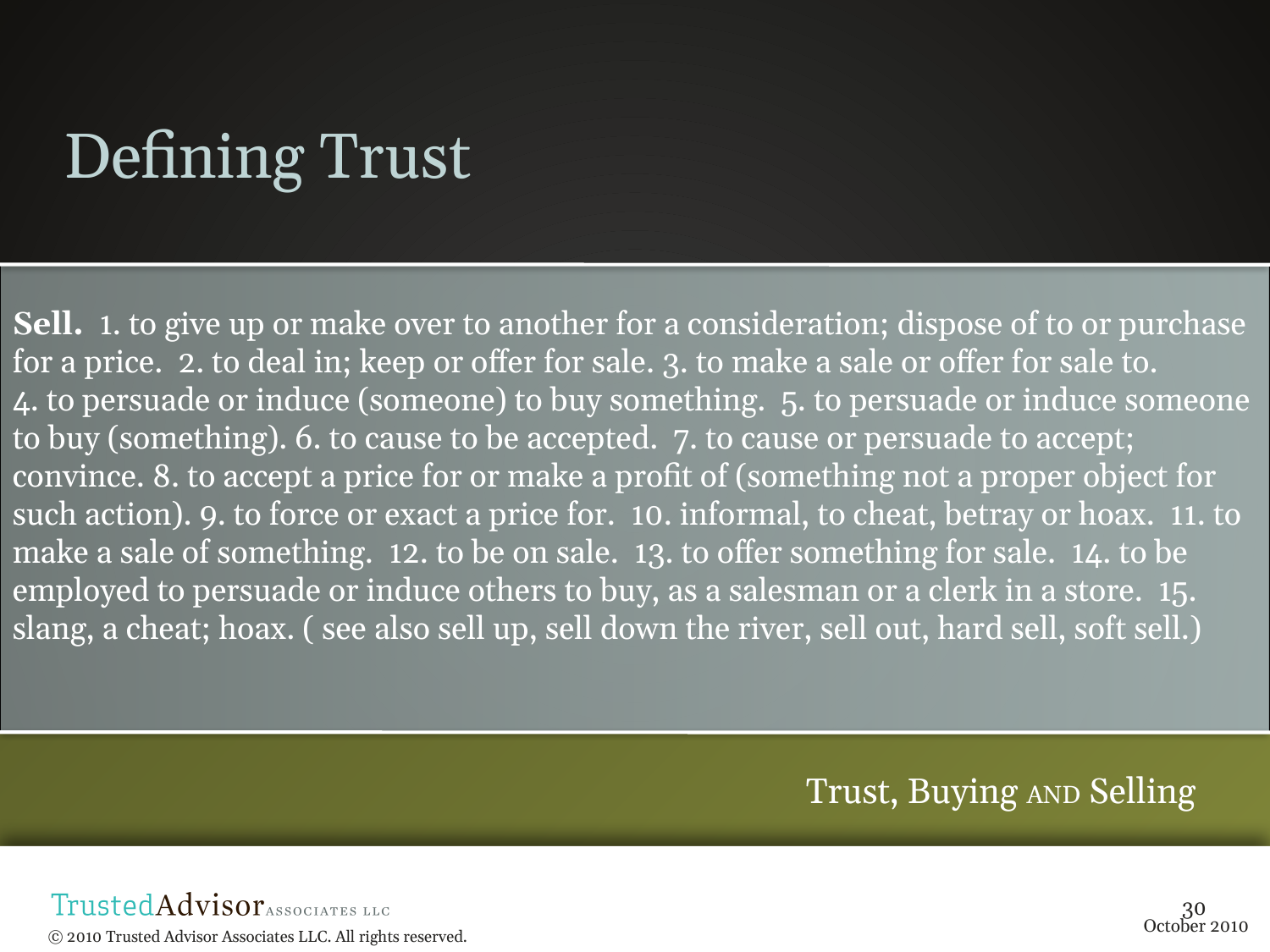

# Defining Trust
Sell.  1. to give up or make over to another for a consideration; dispose of to or purchase for a price.  2. to deal in; keep or offer for sale. 3. to make a sale or offer for sale to.
4. to persuade or induce (someone) to buy something.  5. to persuade or induce someone to buy (something). 6. to cause to be accepted.  7. to cause or persuade to accept; convince. 8. to accept a price for or make a profit of (something not a proper object for such action). 9. to force or exact a price for.  10. informal, to cheat, betray or hoax.  11. to make a sale of something.  12. to be on sale.  13. to offer something for sale.  14. to be employed to persuade or induce others to buy, as a salesman or a clerk in a store.  15. slang, a cheat; hoax. ( see also sell up, sell down the river, sell out, hard sell, soft sell.)